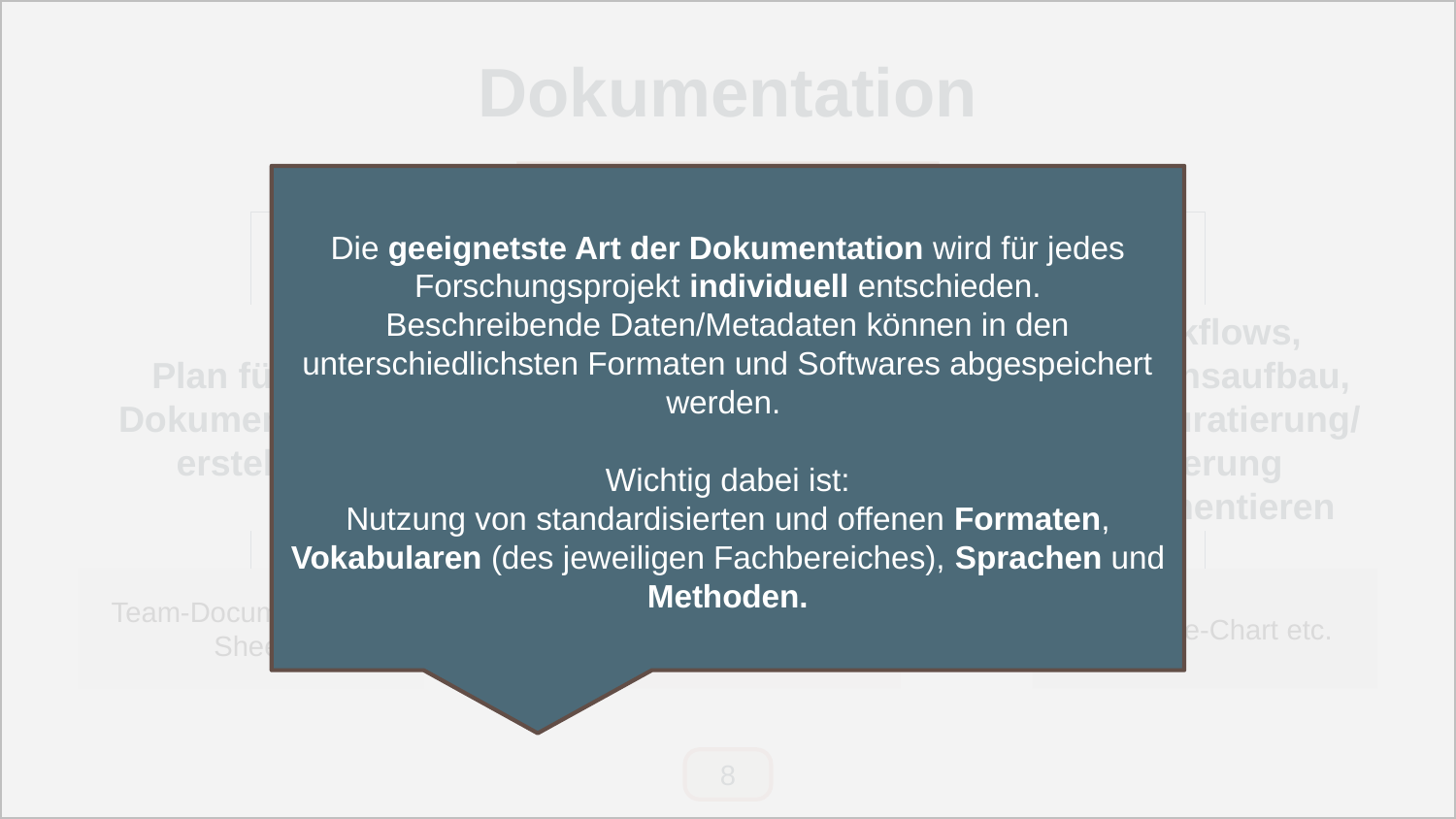

# Dokumentation
Alle Entscheidungen dokumentieren!

Die geeignetste Art der Dokumentation wird für jedes Forschungsprojekt individuell entschieden.
Beschreibende Daten/Metadaten können in den unterschiedlichsten Formaten und Softwares abgespeichert werden.

Wichtig dabei ist:
Nutzung von standardisierten und offenen Formaten, Vokabularen (des jeweiligen Fachbereiches), Sprachen und Methoden.

Plan für die Dokumentation erstellen
Datenerhebungsplan/Protokoll erstellen
Workflows, Versuchsaufbau, Datenkuratierung/Filterung dokumentieren
Team-Documentation-Sheet
Hypothesen, Methoden, Analyseplan notieren
Swimlane-Chart etc.